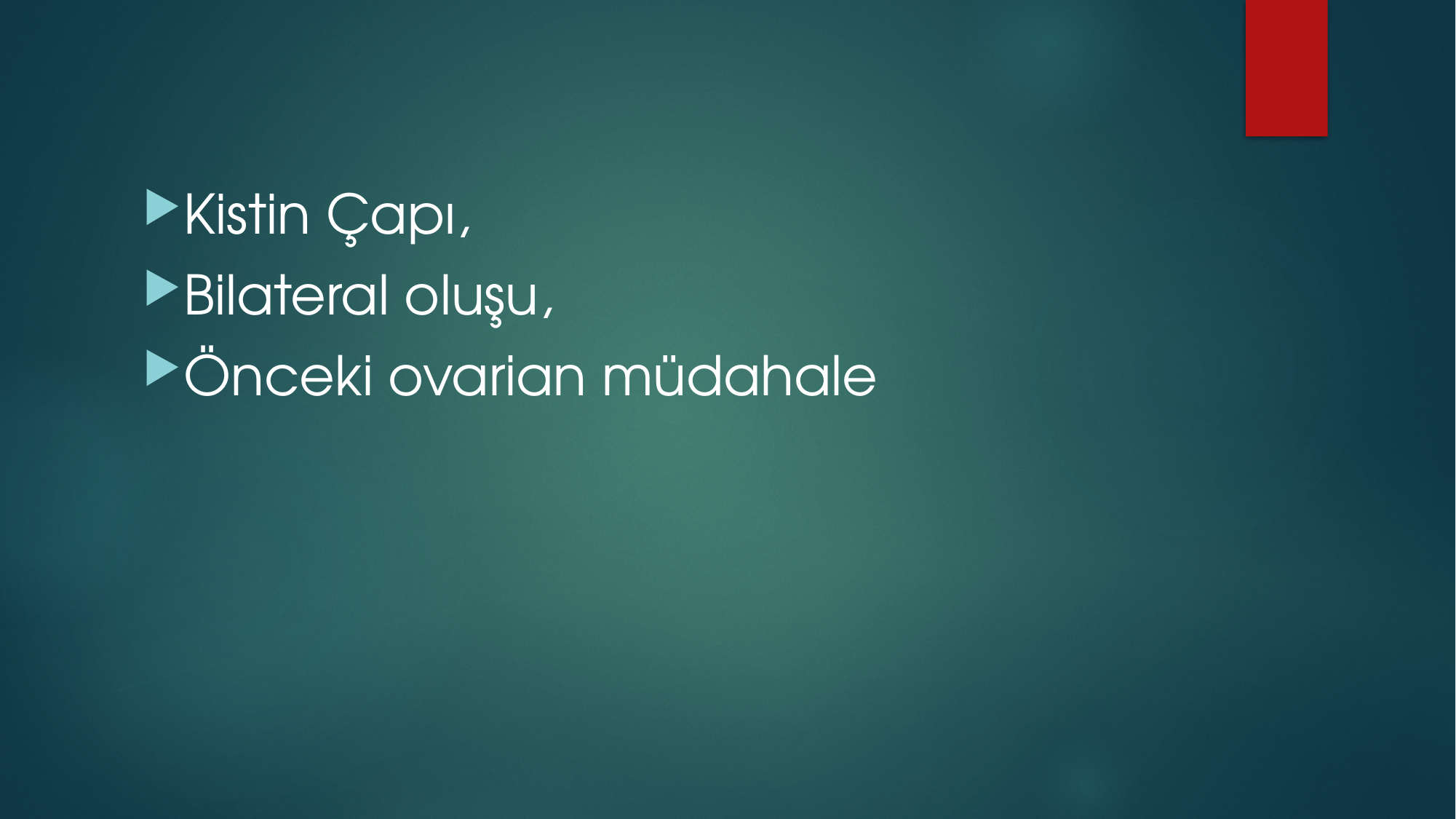

Kistin Çapı,
Bilateral oluşu,
Önceki ovarian müdahale